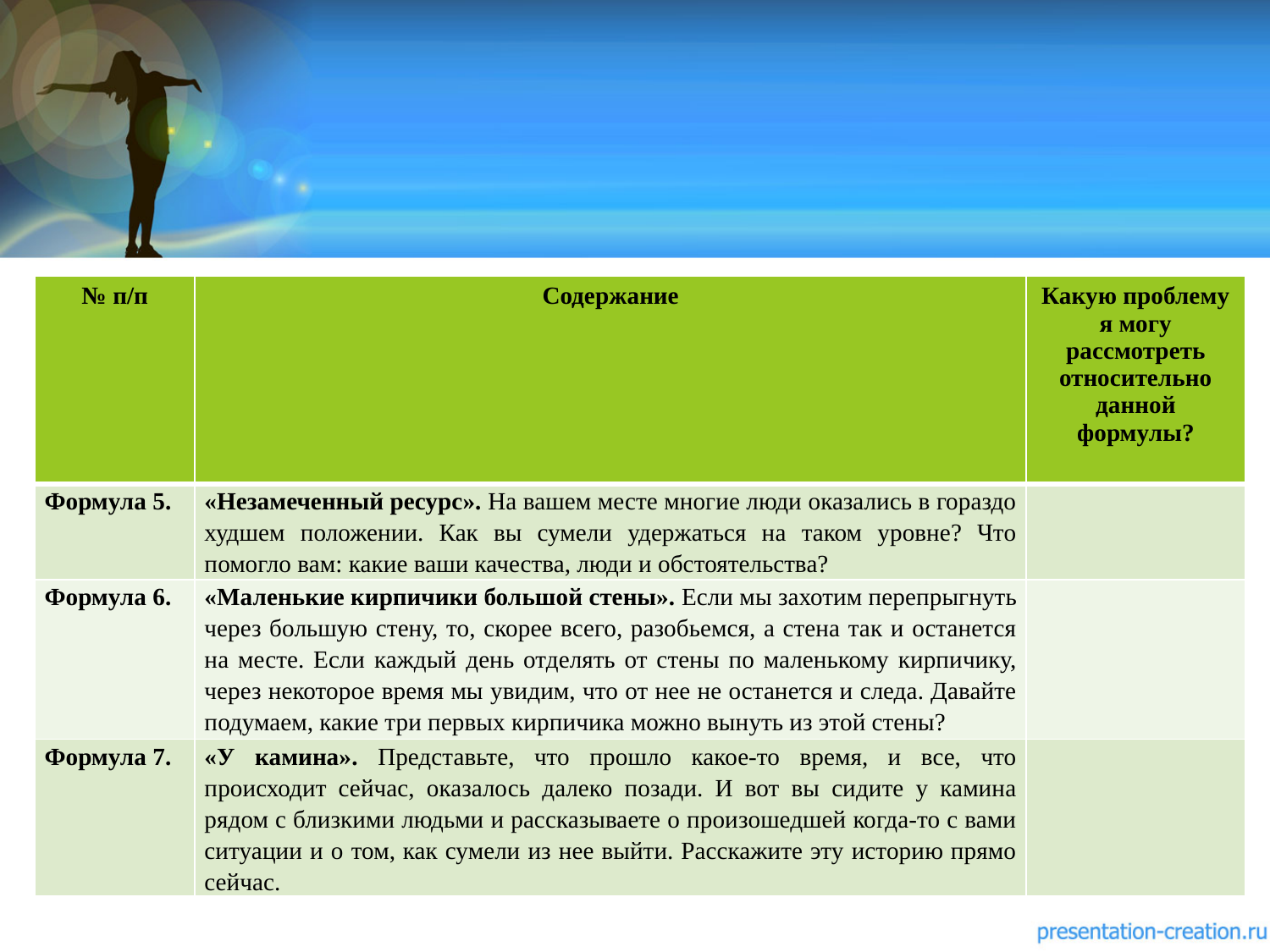

| № п/п | Содержание | Какую проблему я могу рассмотреть относительно данной формулы? |
| --- | --- | --- |
| Формула 5. | «Незамеченный ресурс». На вашем месте многие люди оказались в гораздо худшем положении. Как вы сумели удержаться на таком уровне? Что помогло вам: какие ваши качества, люди и обстоятельства? |  |
| Формула 6. | «Маленькие кирпичики большой стены». Если мы захотим перепрыгнуть через большую стену, то, скорее всего, разобьемся, а стена так и останется на месте. Если каждый день отделять от стены по маленькому кирпичику, через некоторое время мы увидим, что от нее не останется и следа. Давайте подумаем, какие три первых кирпичика можно вынуть из этой стены? |  |
| Формула 7. | «У камина». Представьте, что прошло какое-то время, и все, что происходит сейчас, оказалось далеко позади. И вот вы сидите у камина рядом с близкими людьми и рассказываете о произошедшей когда-то с вами ситуации и о том, как сумели из нее выйти. Расскажите эту историю прямо сейчас. |  |